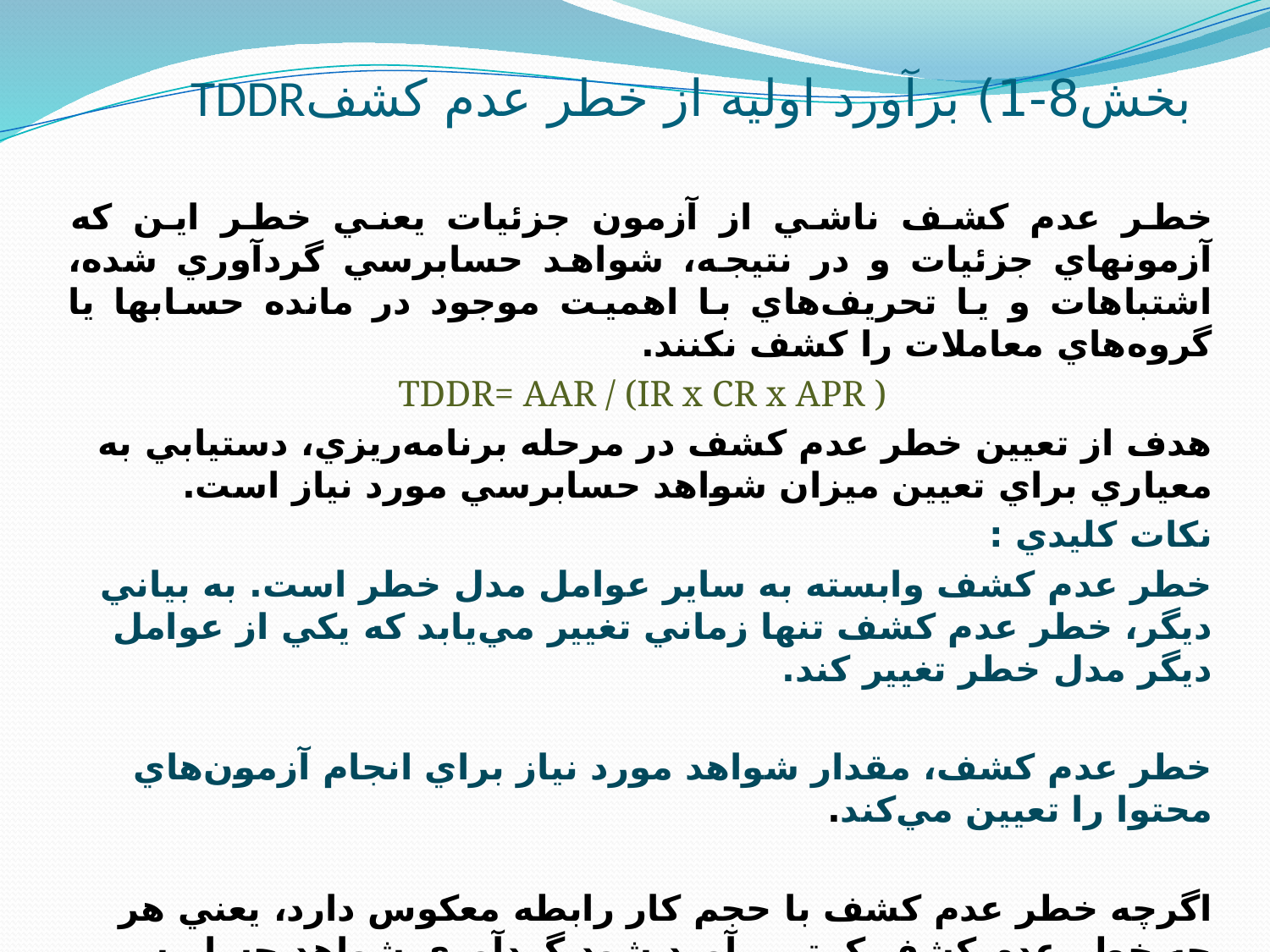

# TDDRبخش8-1) برآورد اولیه از خطر عدم کشف
خطر عدم كشف ناشي از آزمون جزئيات يعني خطر اين كه آزمونهاي جزئيات و در نتيجه، شواهد حسابرسي گردآوري شده، اشتباهات و يا تحريف‌هاي با اهميت موجود در مانده حسابها يا گروه‌هاي معاملات را كشف نكنند.
TDDR= AAR / (IR x CR x APR )
هدف از تعيين خطر عدم كشف در مرحله برنامه‌ريزي، دستيابي به معياري براي تعيين ميزان شواهد حسابرسي مورد نياز است.
نكات كليدي :
خطر عدم كشف وابسته به ساير عوامل مدل خطر است. به بياني ديگر، خطر عدم كشف تنها زماني تغيير مي‌يابد كه يكي از عوامل ديگر مدل خطر تغيير كند.

خطر عدم كشف، مقدار شواهد مورد نياز براي انجام آزمون‌هاي محتوا را تعيين مي‌كند.

اگرچه خطر عدم كشف با حجم كار رابطه معكوس دارد، يعني هر چه خطر عدم كشف كمتر برآورد شود گردآوري شواهد حسابرسي بيشتري ضرورت مي‌يابد كه پيامد آن افزايش حجم كار است، اما تاثير خطر عدم كشف در اين مرحله عمدتا بر قضاوت حسابرس متكي است.